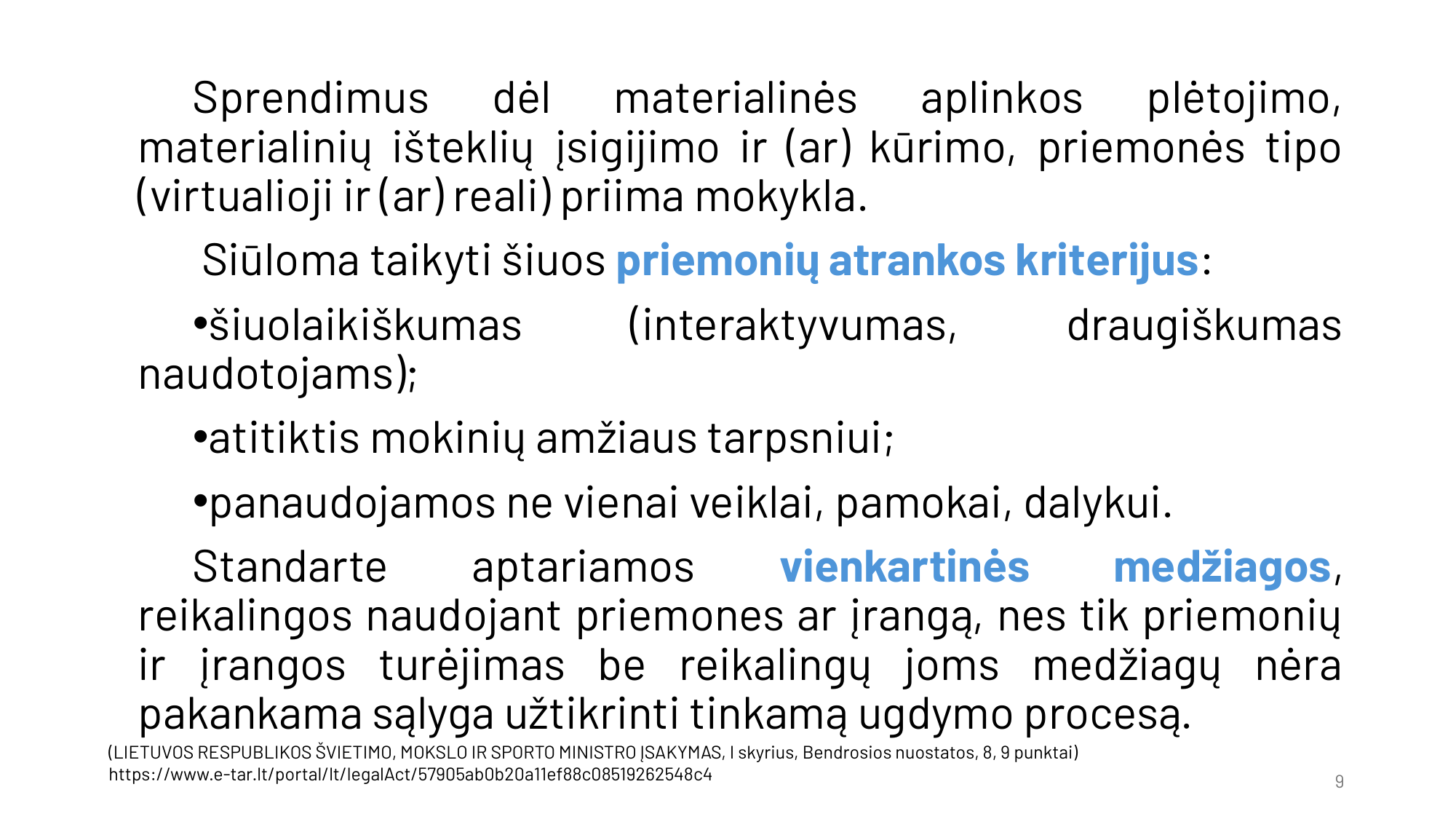

Sprendimus dėl materialinės aplinkos plėtojimo, materialinių išteklių įsigijimo ir (ar) kūrimo, priemonės tipo (virtualioji ir (ar) reali) priima mokykla.
 Siūloma taikyti šiuos priemonių atrankos kriterijus:
šiuolaikiškumas (interaktyvumas, draugiškumas naudotojams);
atitiktis mokinių amžiaus tarpsniui;
panaudojamos ne vienai veiklai, pamokai, dalykui.
Standarte aptariamos vienkartinės medžiagos, reikalingos naudojant priemones ar įrangą, nes tik priemonių ir įrangos turėjimas be reikalingų joms medžiagų nėra pakankama sąlyga užtikrinti tinkamą ugdymo procesą.

(LIETUVOS RESPUBLIKOS ŠVIETIMO, MOKSLO IR SPORTO MINISTRO ĮSAKYMAS, I skyrius, Bendrosios nuostatos, 8, 9 punktai)
https://www.e-tar.lt/portal/lt/legalAct/57905ab0b20a11ef88c08519262548c4

9